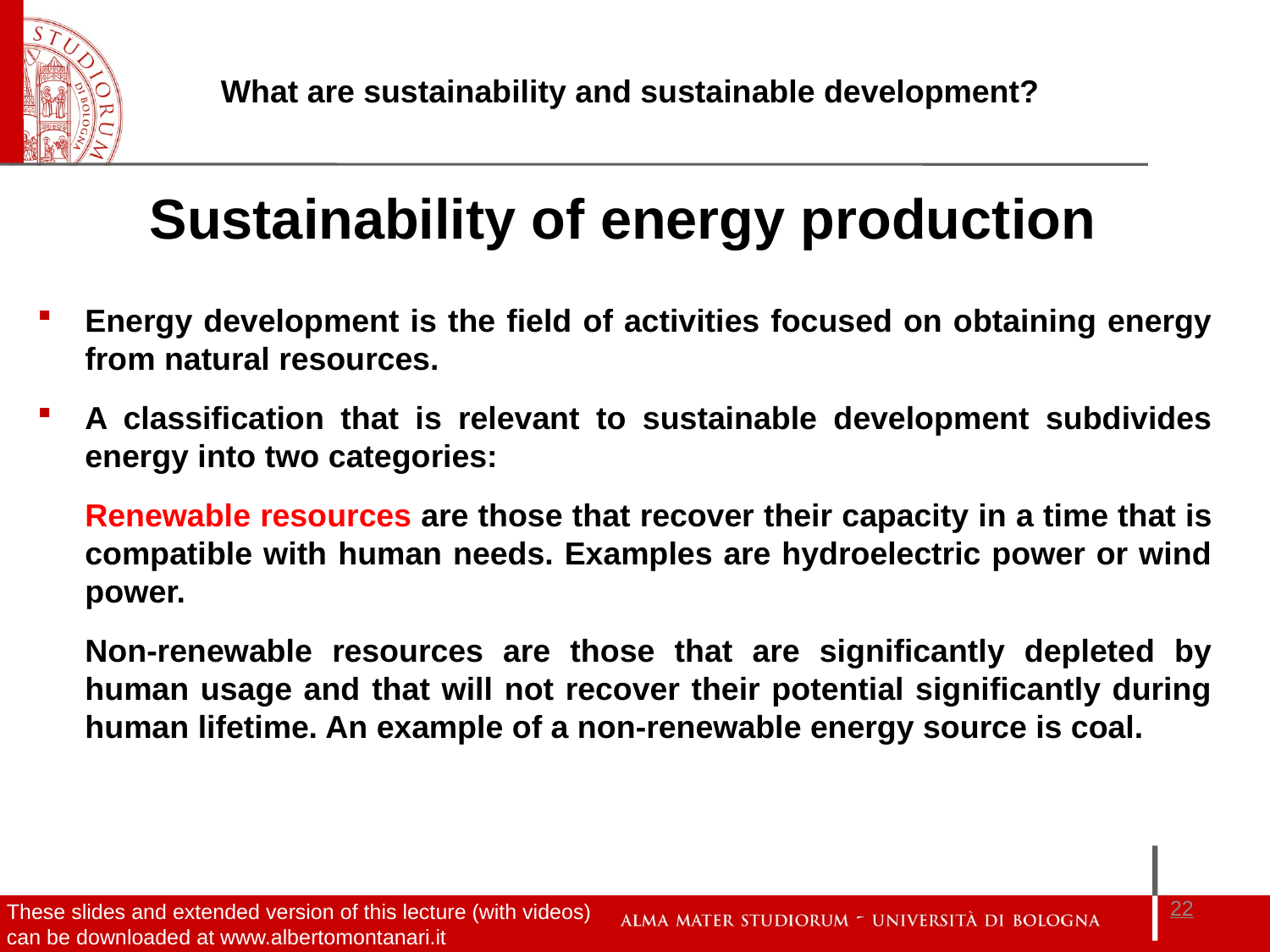

Sustainability of energy production
Energy development is the field of activities focused on obtaining energy from natural resources.
A classification that is relevant to sustainable development subdivides energy into two categories:
	Renewable resources are those that recover their capacity in a time that is compatible with human needs. Examples are hydroelectric power or wind power.
	Non-renewable resources are those that are significantly depleted by human usage and that will not recover their potential significantly during human lifetime. An example of a non-renewable energy source is coal.
22